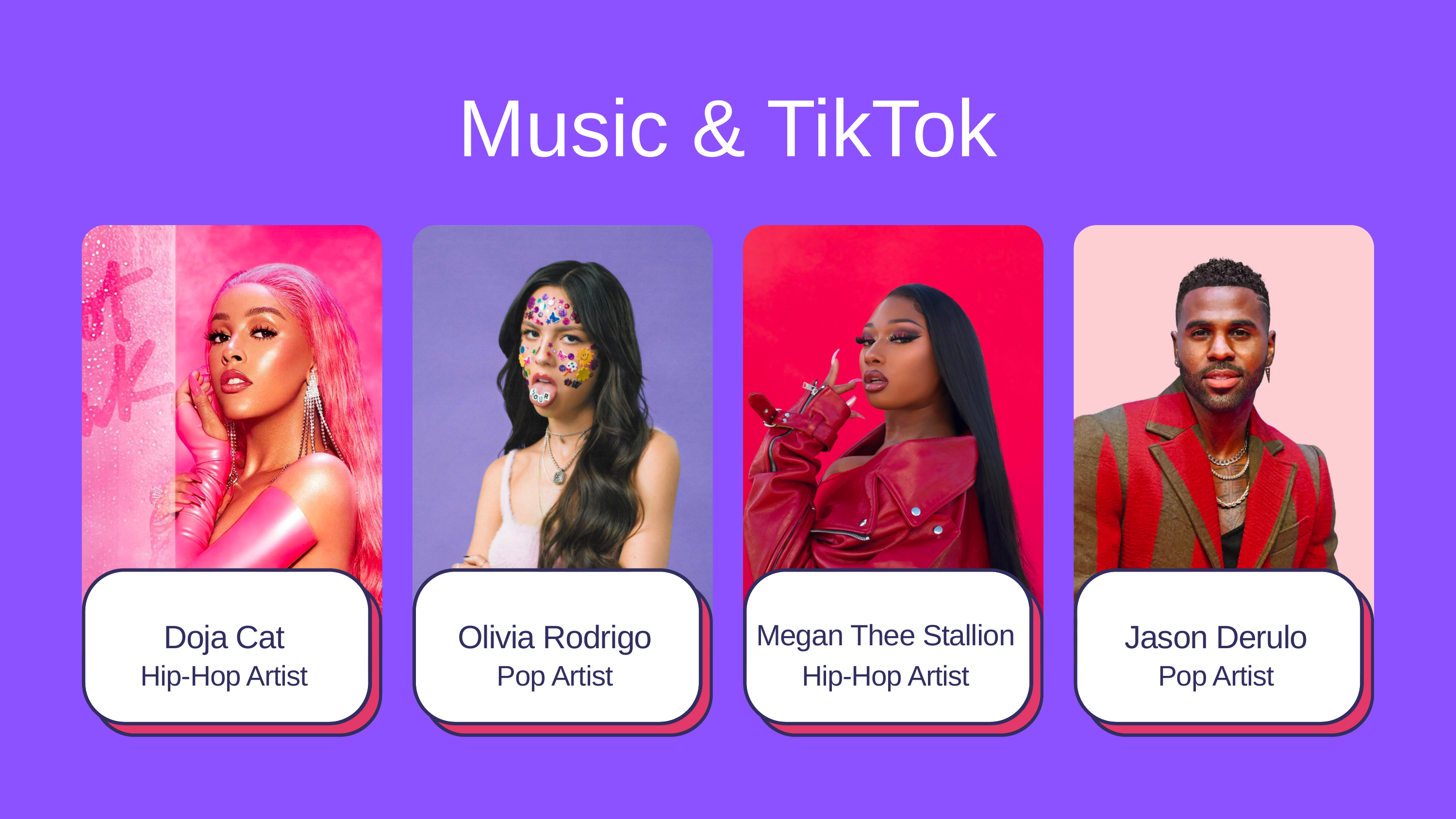

Music & TikTok

Doja Cat
Olivia Rodrigo

Jason Derulo
Megan Thee Stallion
Hip-Hop Artist
Pop Artist
Hip-Hop Artist
Pop Artist